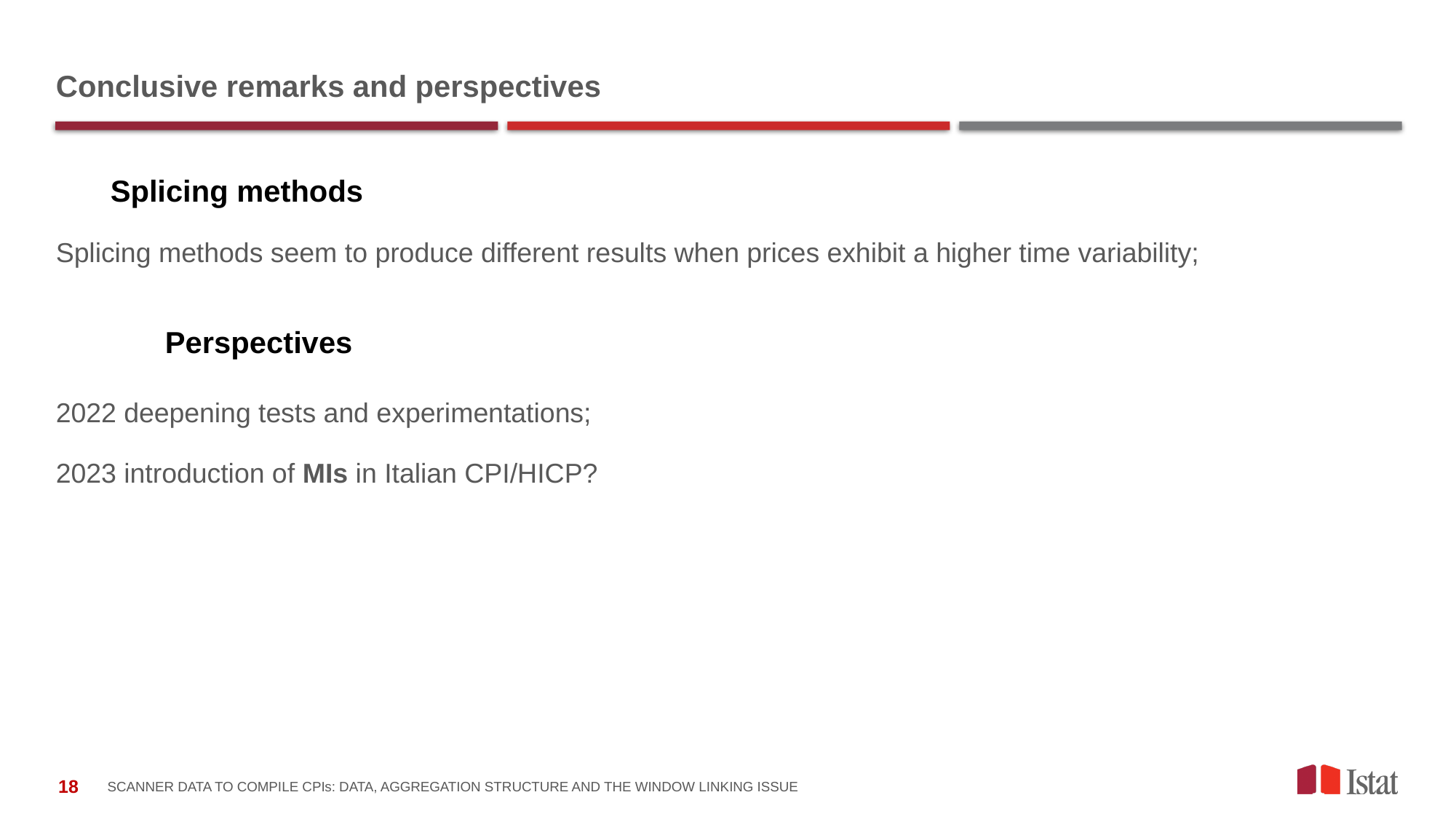

# Conclusive remarks and perspectives
Splicing methods
Splicing methods seem to produce different results when prices exhibit a higher time variability;
	Perspectives
2022 deepening tests and experimentations;
2023 introduction of MIs in Italian CPI/HICP?

Scanner data to compile CPIs: Data, Aggregation structure and the Window Linking issue
18